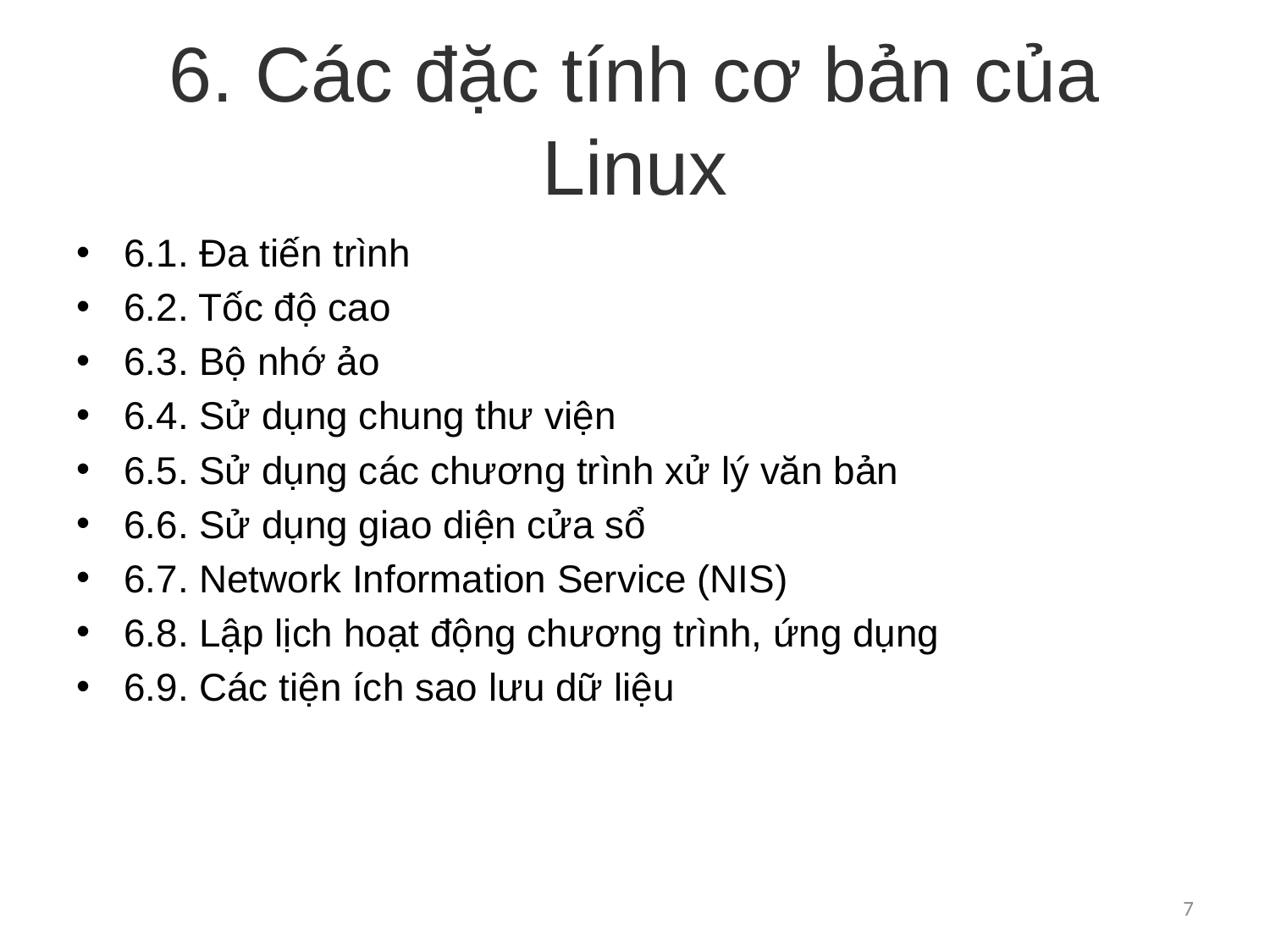

# 6. Các đặc tính cơ bản của Linux
6.1. Đa tiến trình
6.2. Tốc độ cao
6.3. Bộ nhớ ảo
6.4. Sử dụng chung thư viện
6.5. Sử dụng các chương trình xử lý văn bản
6.6. Sử dụng giao diện cửa sổ
6.7. Network Information Service (NIS)
6.8. Lập lịch hoạt động chương trình, ứng dụng
6.9. Các tiện ích sao lưu dữ liệu

7